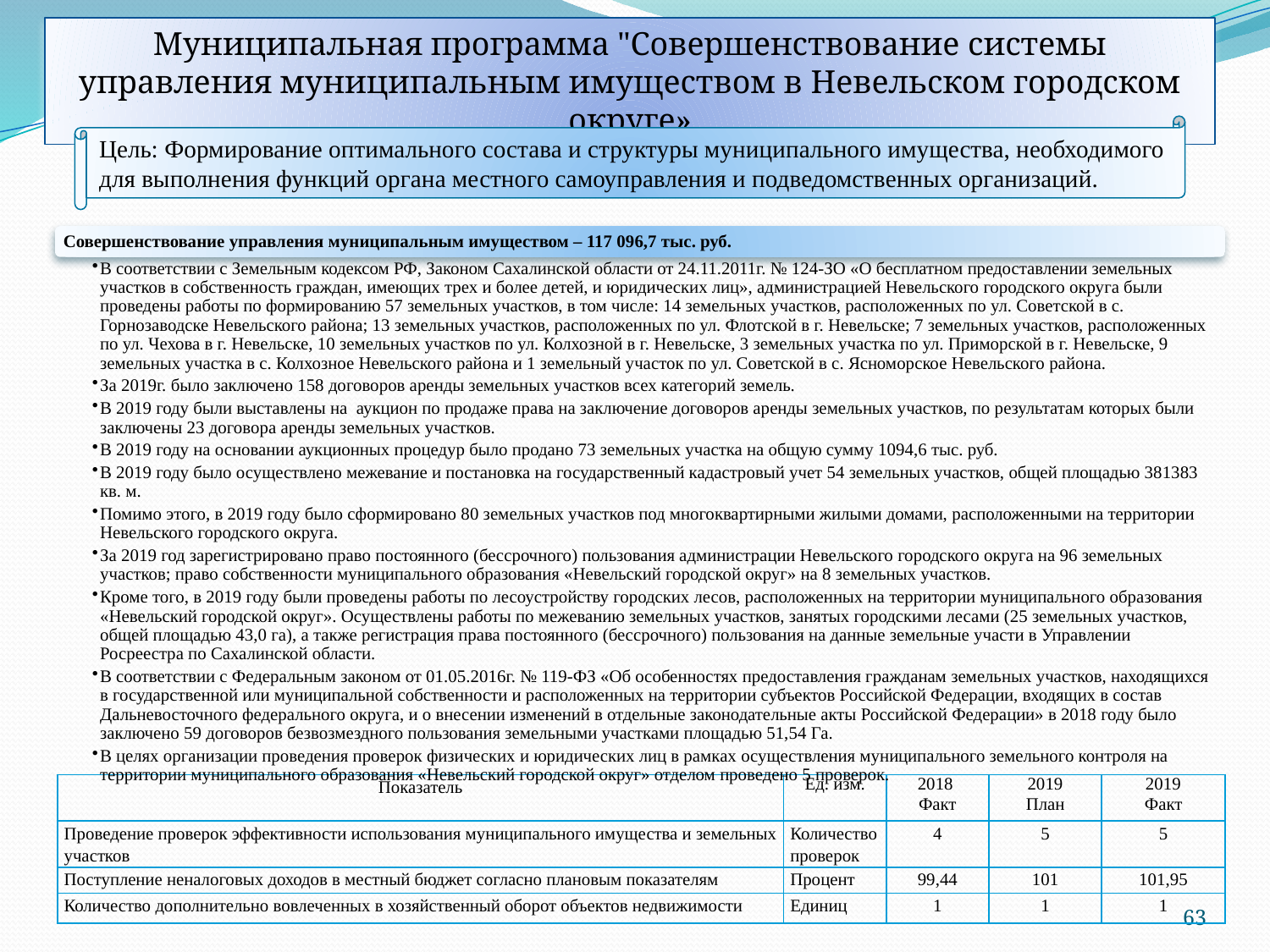

Муниципальная программа "Совершенствование системы управления муниципальным имуществом в Невельском городском округе»
Цель: Формирование оптимального состава и структуры муниципального имущества, необходимого для выполнения функций органа местного самоуправления и подведомственных организаций.
Совершенствование управления муниципальным имуществом – 117 096,7 тыс. руб.
В соответствии с Земельным кодексом РФ, Законом Сахалинской области от 24.11.2011г. № 124-ЗО «О бесплатном предоставлении земельных участков в собственность граждан, имеющих трех и более детей, и юридических лиц», администрацией Невельского городского округа были проведены работы по формированию 57 земельных участков, в том числе: 14 земельных участков, расположенных по ул. Советской в с. Горнозаводске Невельского района; 13 земельных участков, расположенных по ул. Флотской в г. Невельске; 7 земельных участков, расположенных по ул. Чехова в г. Невельске, 10 земельных участков по ул. Колхозной в г. Невельске, 3 земельных участка по ул. Приморской в г. Невельске, 9 земельных участка в с. Колхозное Невельского района и 1 земельный участок по ул. Советской в с. Ясноморское Невельского района.
За 2019г. было заключено 158 договоров аренды земельных участков всех категорий земель.
В 2019 году были выставлены на  аукцион по продаже права на заключение договоров аренды земельных участков, по результатам которых были заключены 23 договора аренды земельных участков.
В 2019 году на основании аукционных процедур было продано 73 земельных участка на общую сумму 1094,6 тыс. руб.
В 2019 году было осуществлено межевание и постановка на государственный кадастровый учет 54 земельных участков, общей площадью 381383 кв. м.
Помимо этого, в 2019 году было сформировано 80 земельных участков под многоквартирными жилыми домами, расположенными на территории Невельского городского округа.
За 2019 год зарегистрировано право постоянного (бессрочного) пользования администрации Невельского городского округа на 96 земельных участков; право собственности муниципального образования «Невельский городской округ» на 8 земельных участков.
Кроме того, в 2019 году были проведены работы по лесоустройству городских лесов, расположенных на территории муниципального образования «Невельский городской округ». Осуществлены работы по межеванию земельных участков, занятых городскими лесами (25 земельных участков, общей площадью 43,0 га), а также регистрация права постоянного (бессрочного) пользования на данные земельные участи в Управлении Росреестра по Сахалинской области.
В соответствии с Федеральным законом от 01.05.2016г. № 119-ФЗ «Об особенностях предоставления гражданам земельных участков, находящихся в государственной или муниципальной собственности и расположенных на территории субъектов Российской Федерации, входящих в состав Дальневосточного федерального округа, и о внесении изменений в отдельные законодательные акты Российской Федерации» в 2018 году было заключено 59 договоров безвозмездного пользования земельными участками площадью 51,54 Га.
В целях организации проведения проверок физических и юридических лиц в рамках осуществления муниципального земельного контроля на территории муниципального образования «Невельский городской округ» отделом проведено 5 проверок.
| Показатель | Ед. изм. | 2018 Факт | 2019 План | 2019 Факт |
| --- | --- | --- | --- | --- |
| Проведение проверок эффективности использования муниципального имущества и земельных участков | Количество проверок | 4 | 5 | 5 |
| Поступление неналоговых доходов в местный бюджет согласно плановым показателям | Процент | 99,44 | 101 | 101,95 |
| Количество дополнительно вовлеченных в хозяйственный оборот объектов недвижимости | Единиц | 1 | 1 | 1 |
63